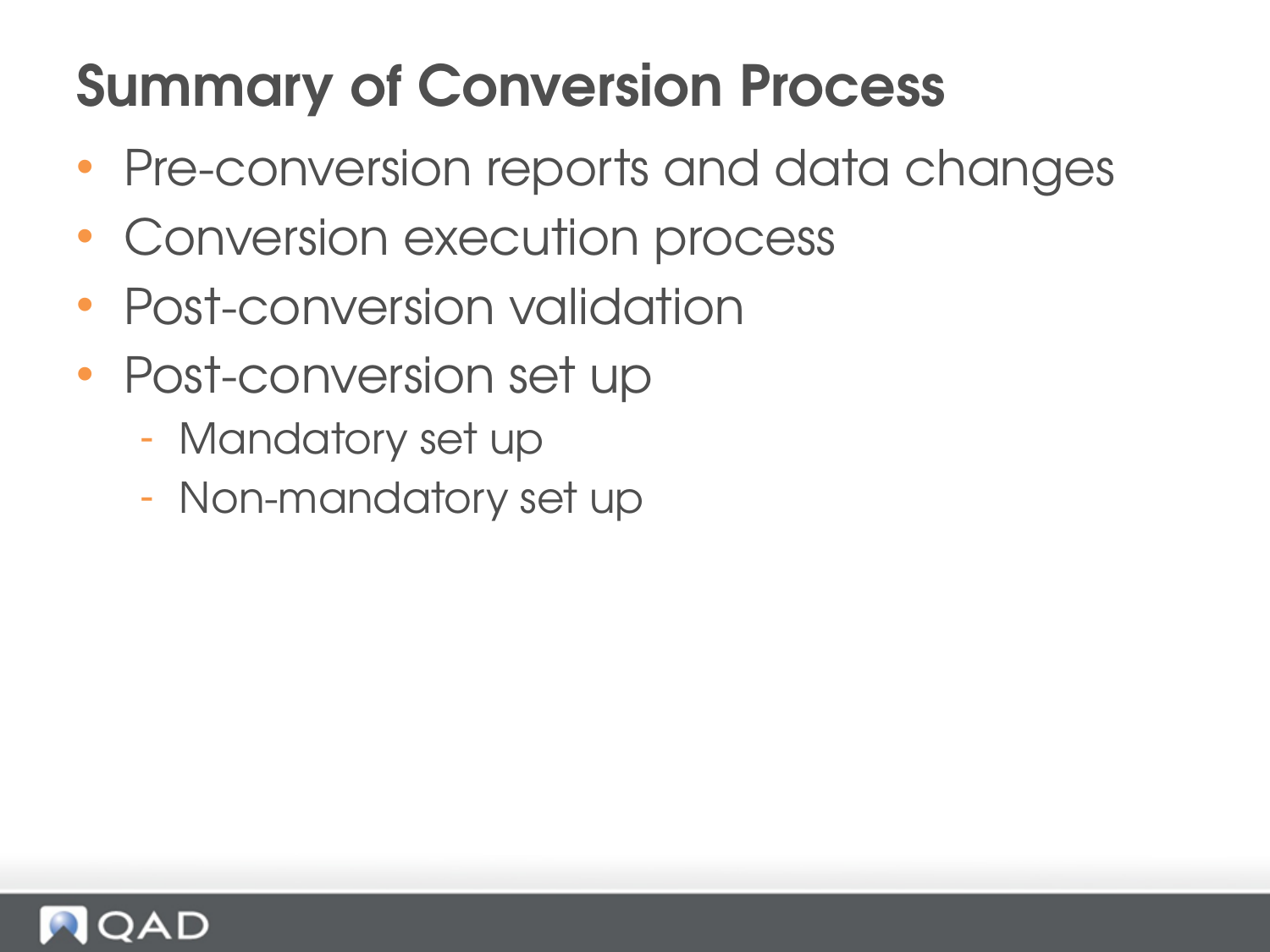

# Summary of Conversion Process
Pre-conversion reports and data changes
Conversion execution process
Post-conversion validation
Post-conversion set up
Mandatory set up
Non-mandatory set up